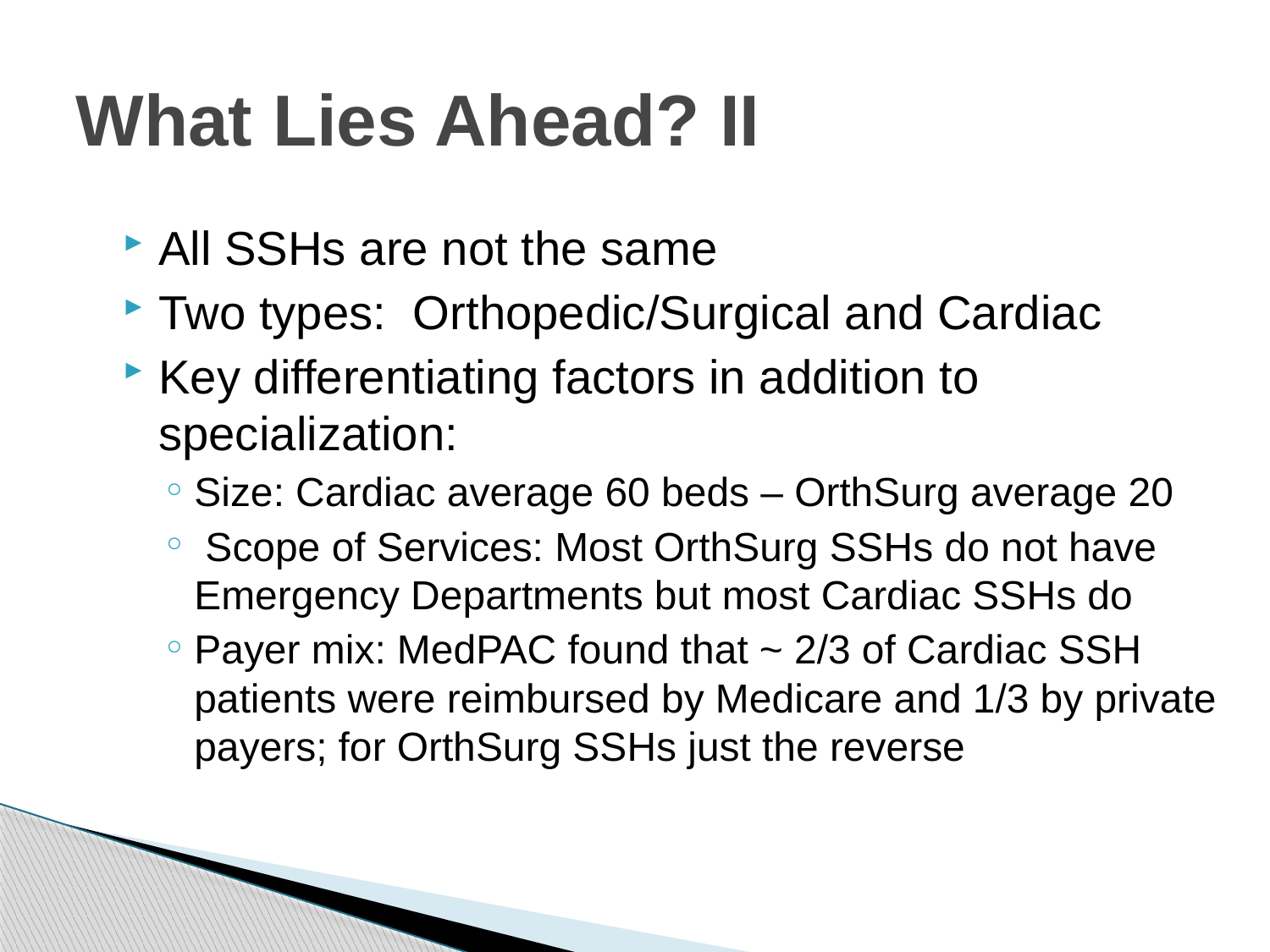

# What Lies Ahead? II
All SSHs are not the same
Two types:  Orthopedic/Surgical and Cardiac
Key differentiating factors in addition to specialization:
Size: Cardiac average 60 beds – OrthSurg average 20
 Scope of Services: Most OrthSurg SSHs do not have Emergency Departments but most Cardiac SSHs do
Payer mix: MedPAC found that ~ 2/3 of Cardiac SSH patients were reimbursed by Medicare and 1/3 by private payers; for OrthSurg SSHs just the reverse